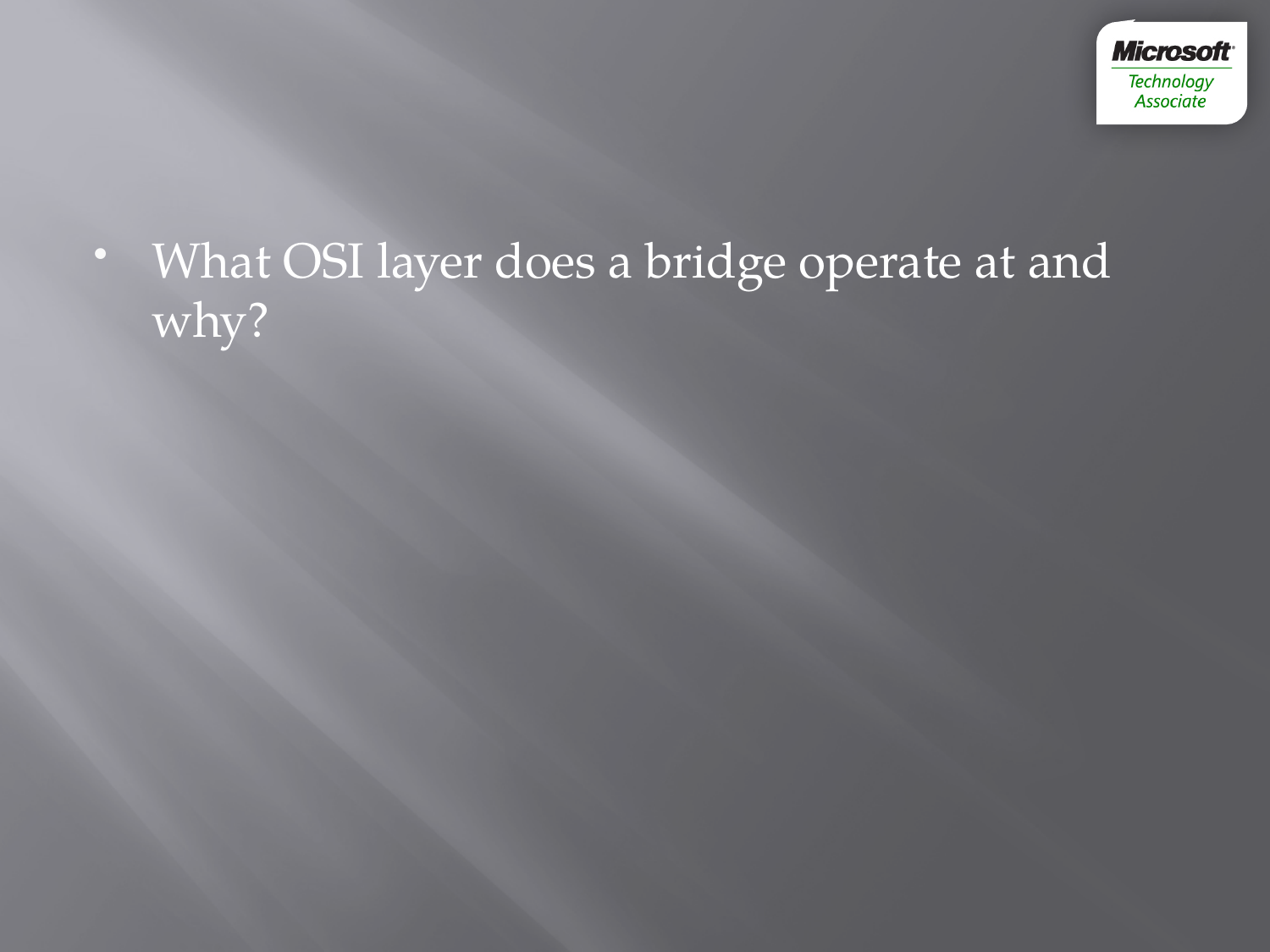

#
What OSI layer does a bridge operate at and why?